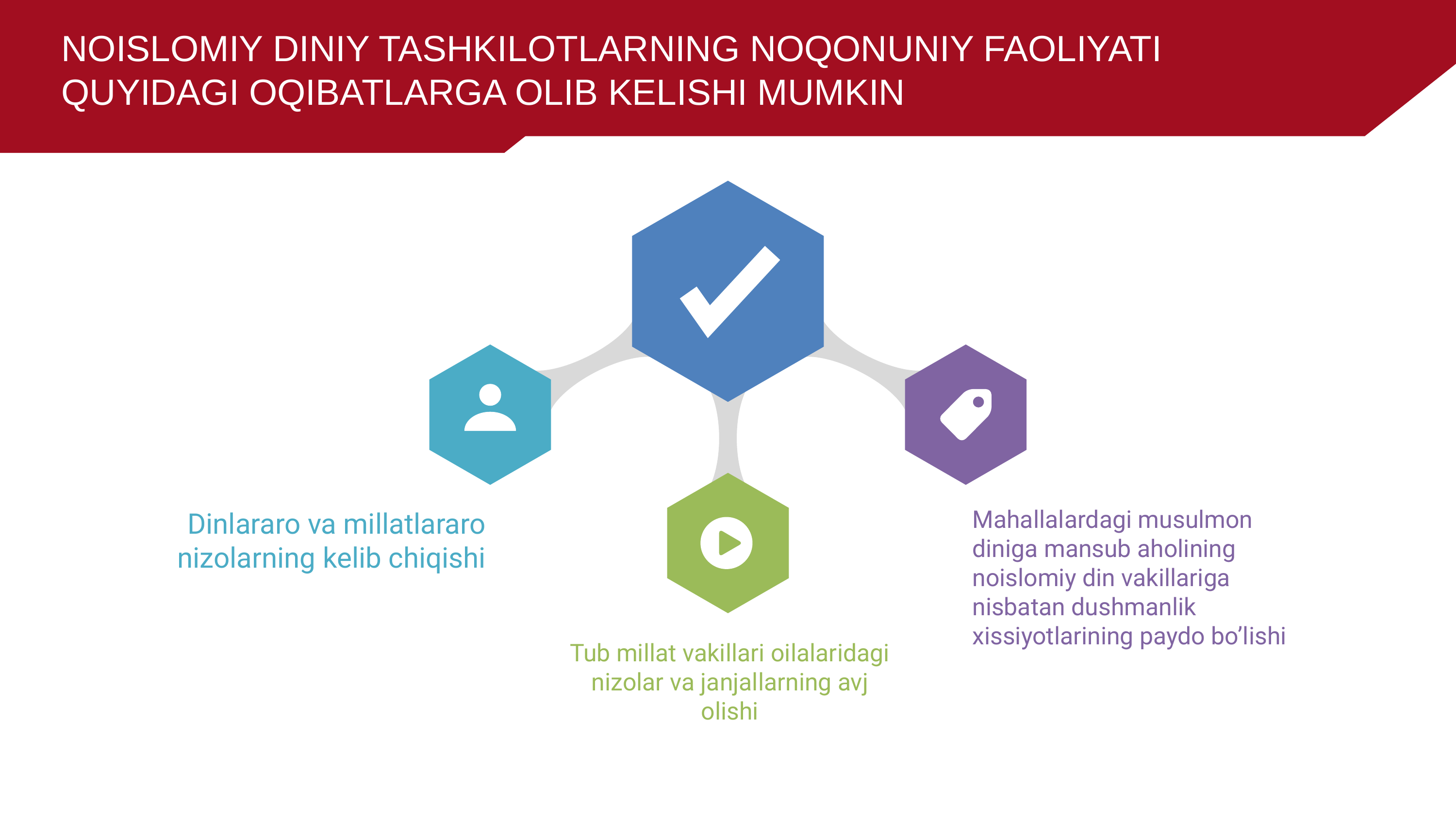

#
NOISLOMIY DINIY TASHKILOTLARNING NOQONUNIY FAOLIYATI QUYIDAGI OQIBATLARGA OLIB KELISHI MUMKIN

Dinlararo va millatlararo nizolarning kelib chiqishi

Mahallalardagi musulmon diniga mansub aholining noislomiy din vakillariga nisbatan dushmanlik xissiyotlarining paydo bo’lishi

Tub millat vakillari oilalaridagi nizolar va janjallarning avj olishi

TATU